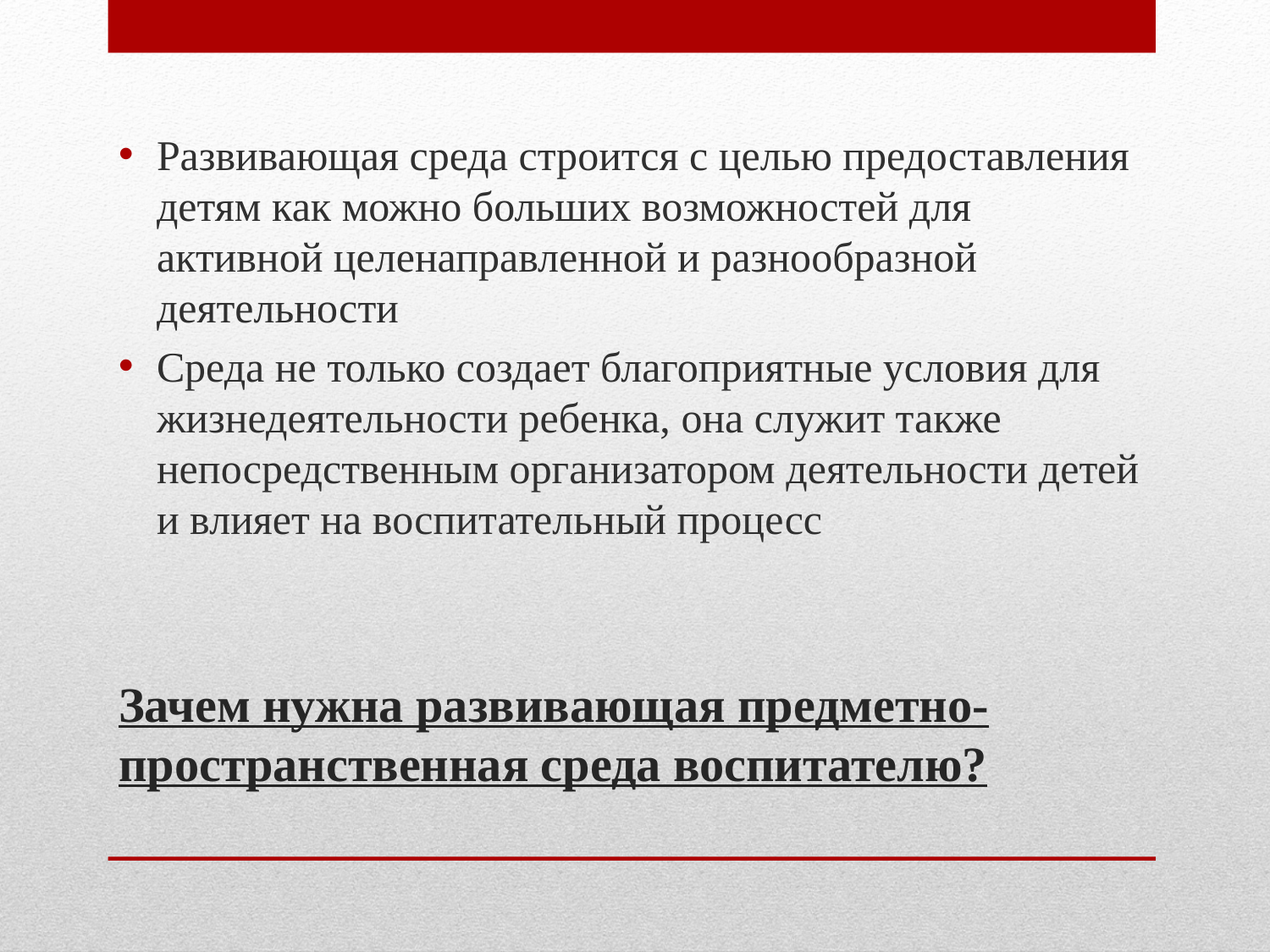

Развивающая среда строится с целью предоставления детям как можно больших возможностей для активной целенаправленной и разнообразной деятельности
Среда не только создает благоприятные условия для жизнедеятельности ребенка, она служит также непосредственным организатором деятельности детей и влияет на воспитательный процесс

# Зачем нужна развивающая предметно-пространственная среда воспитателю?